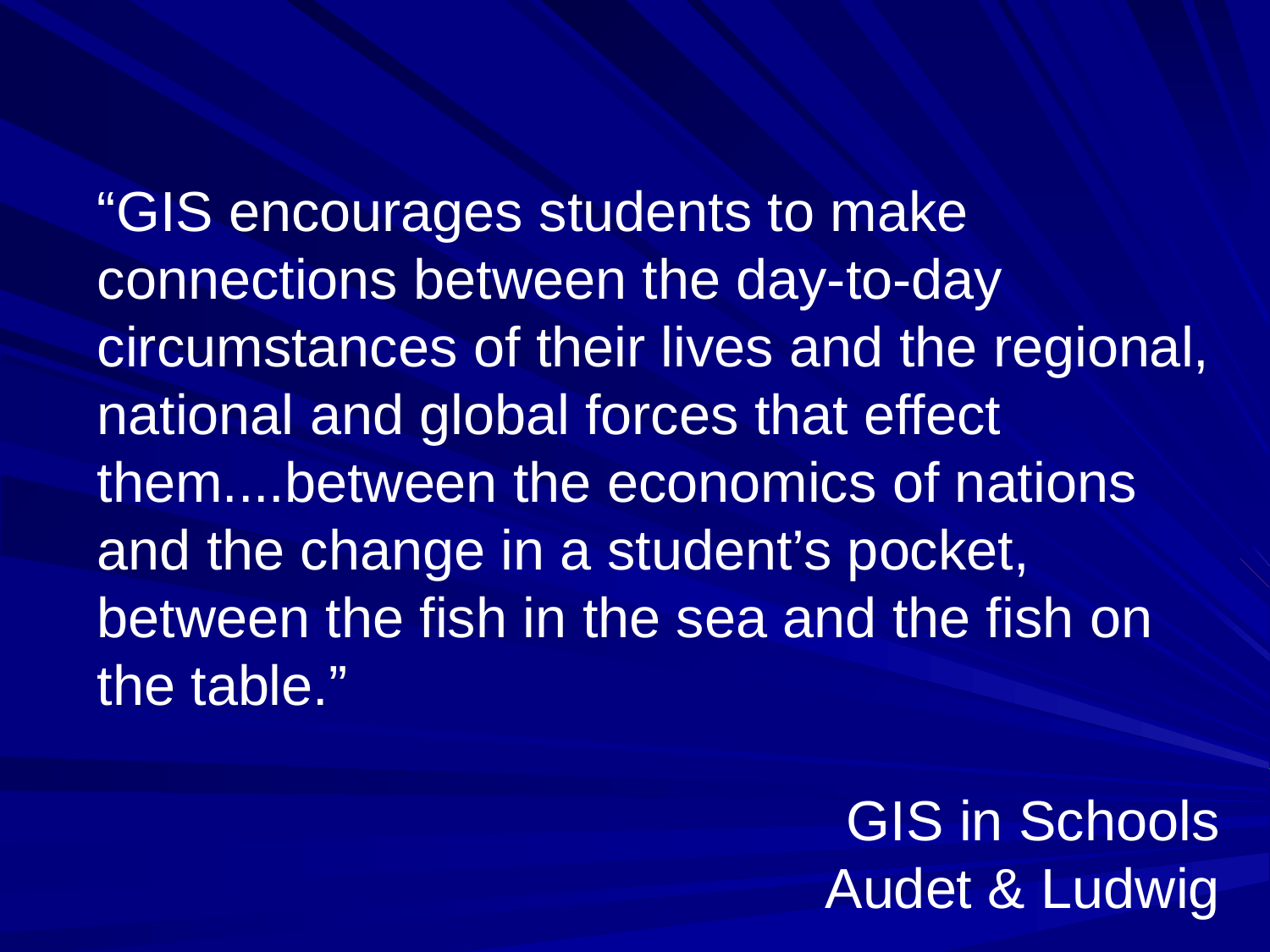

“GIS encourages students to make connections between the day-to-day circumstances of their lives and the regional, national and global forces that effect them....between the economics of nations and the change in a student’s pocket, between the fish in the sea and the fish on the table.”

GIS in Schools
Audet & Ludwig